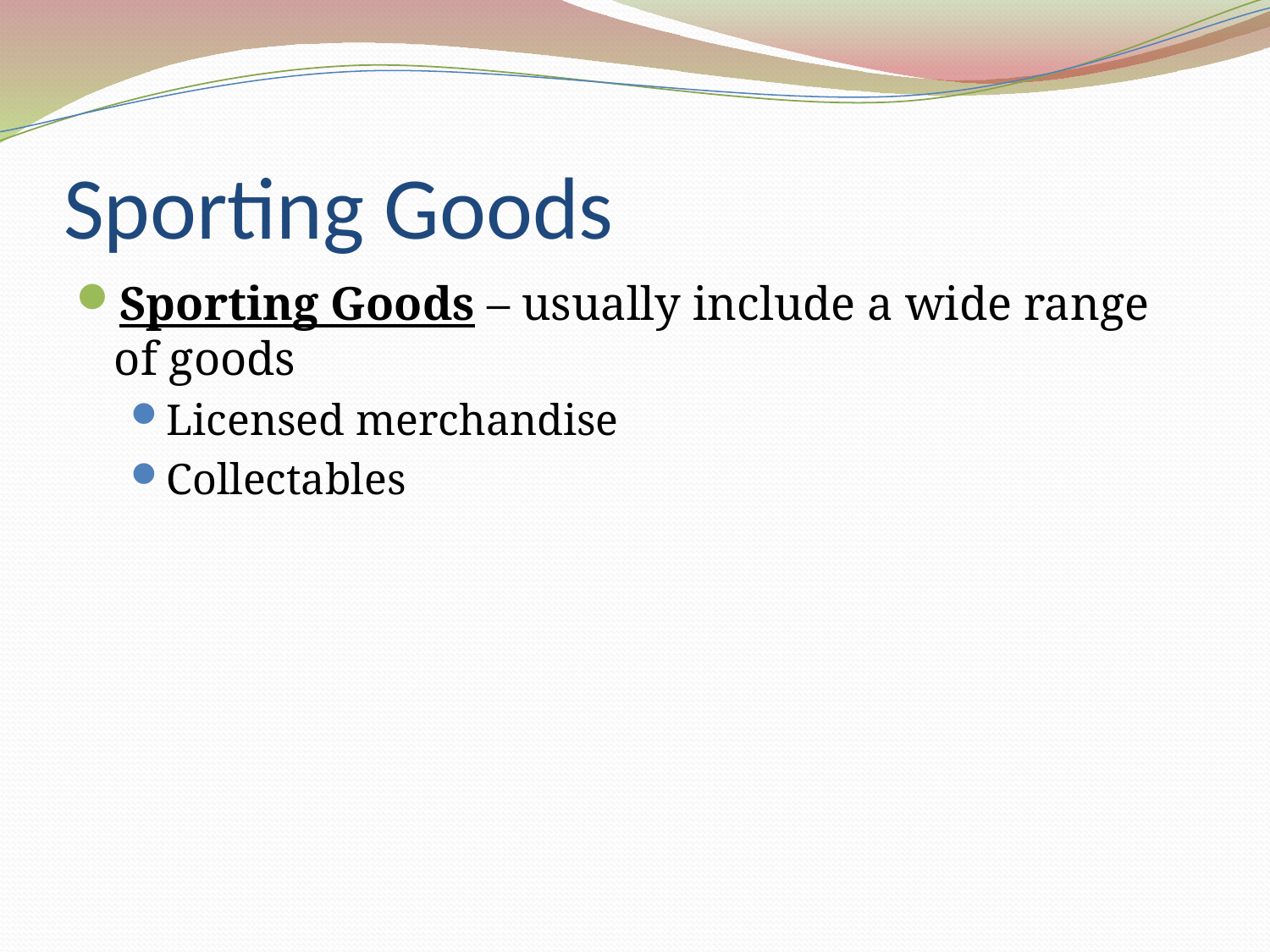

# Sporting Goods
Sporting Goods – usually include a wide range of goods
Licensed merchandise
Collectables